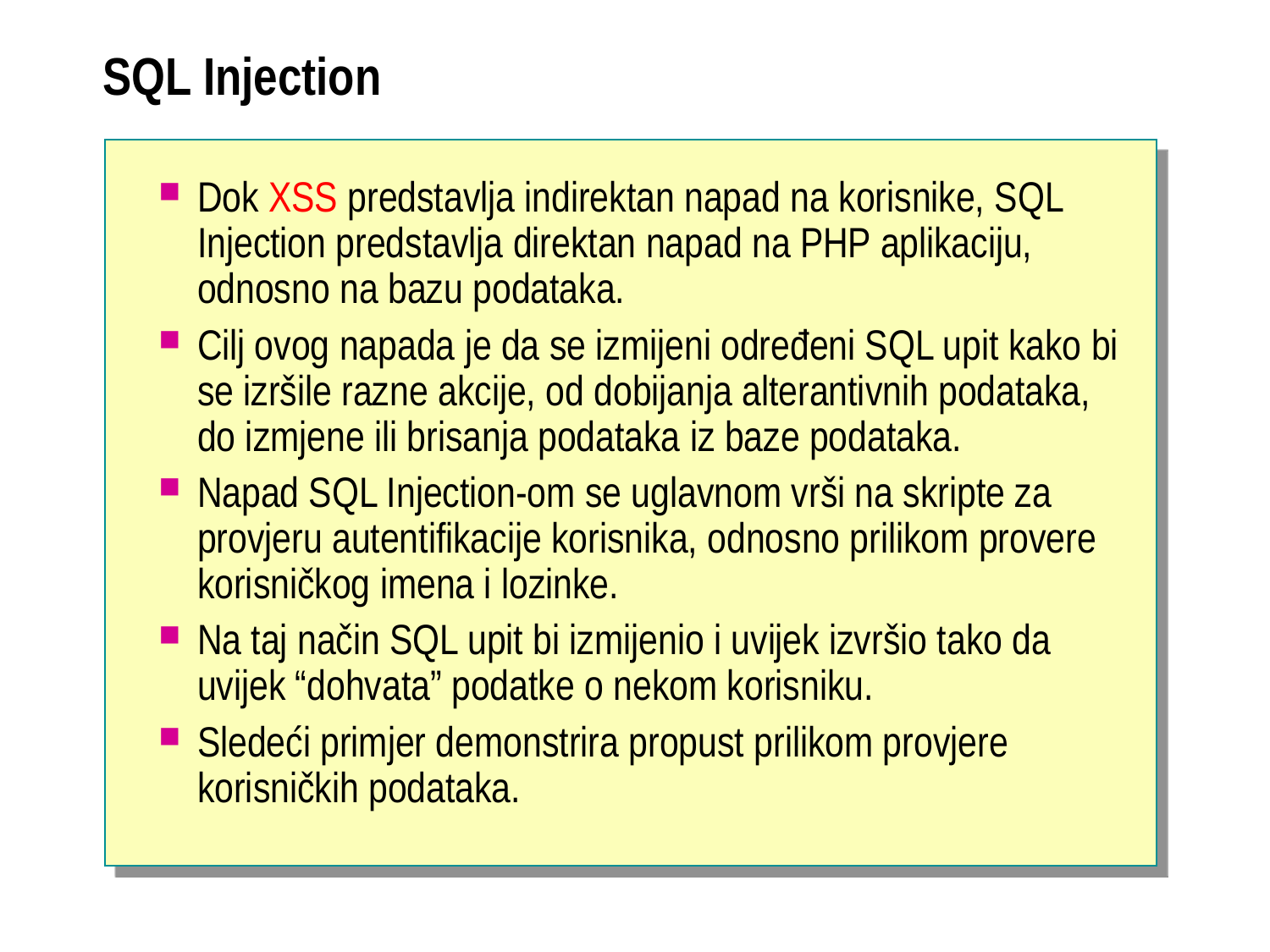

# SQL Injection
Dok XSS predstavlja indirektan napad na korisnike, SQL Injection predstavlja direktan napad na PHP aplikaciju, odnosno na bazu podataka.
Cilj ovog napada je da se izmijeni određeni SQL upit kako bi se izršile razne akcije, od dobijanja alterantivnih podataka, do izmjene ili brisanja podataka iz baze podataka.
Napad SQL Injection-om se uglavnom vrši na skripte za provjeru autentifikacije korisnika, odnosno prilikom provere korisničkog imena i lozinke.
Na taj način SQL upit bi izmijenio i uvijek izvršio tako da uvijek “dohvata” podatke o nekom korisniku.
Sledeći primjer demonstrira propust prilikom provjere korisničkih podataka.